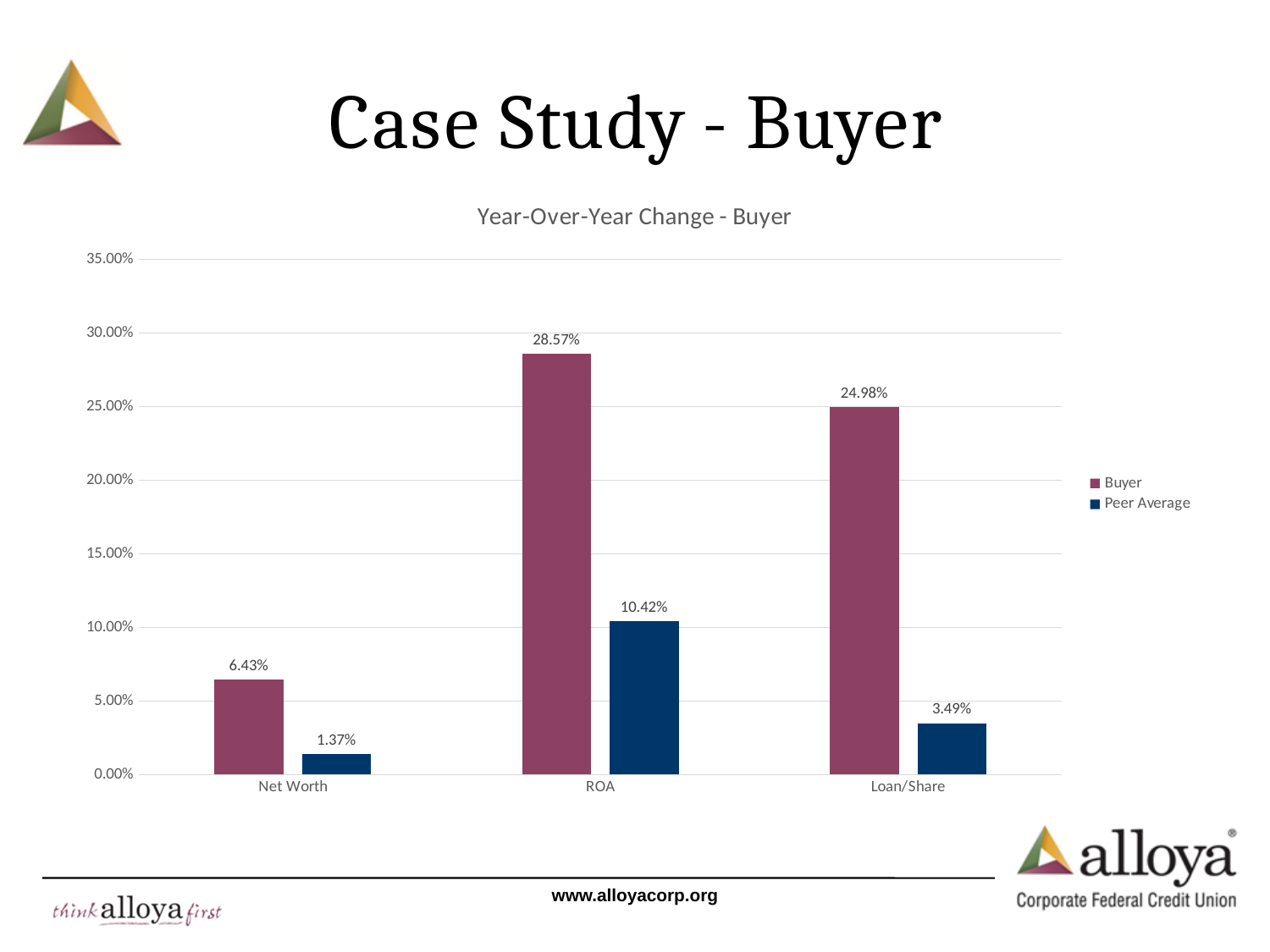

# Case Study - Buyer

### Chart: Year-Over-Year Change - Buyer

| Category |  |  |
|---|---|---|
| Net Worth | 0.06432038834951455 | 0.013698630136986313 |
| ROA | 0.2857142857142856 | 0.10416666666666677 |
| Loan/Share | 0.24982505248425477 | 0.03488692774407059 |